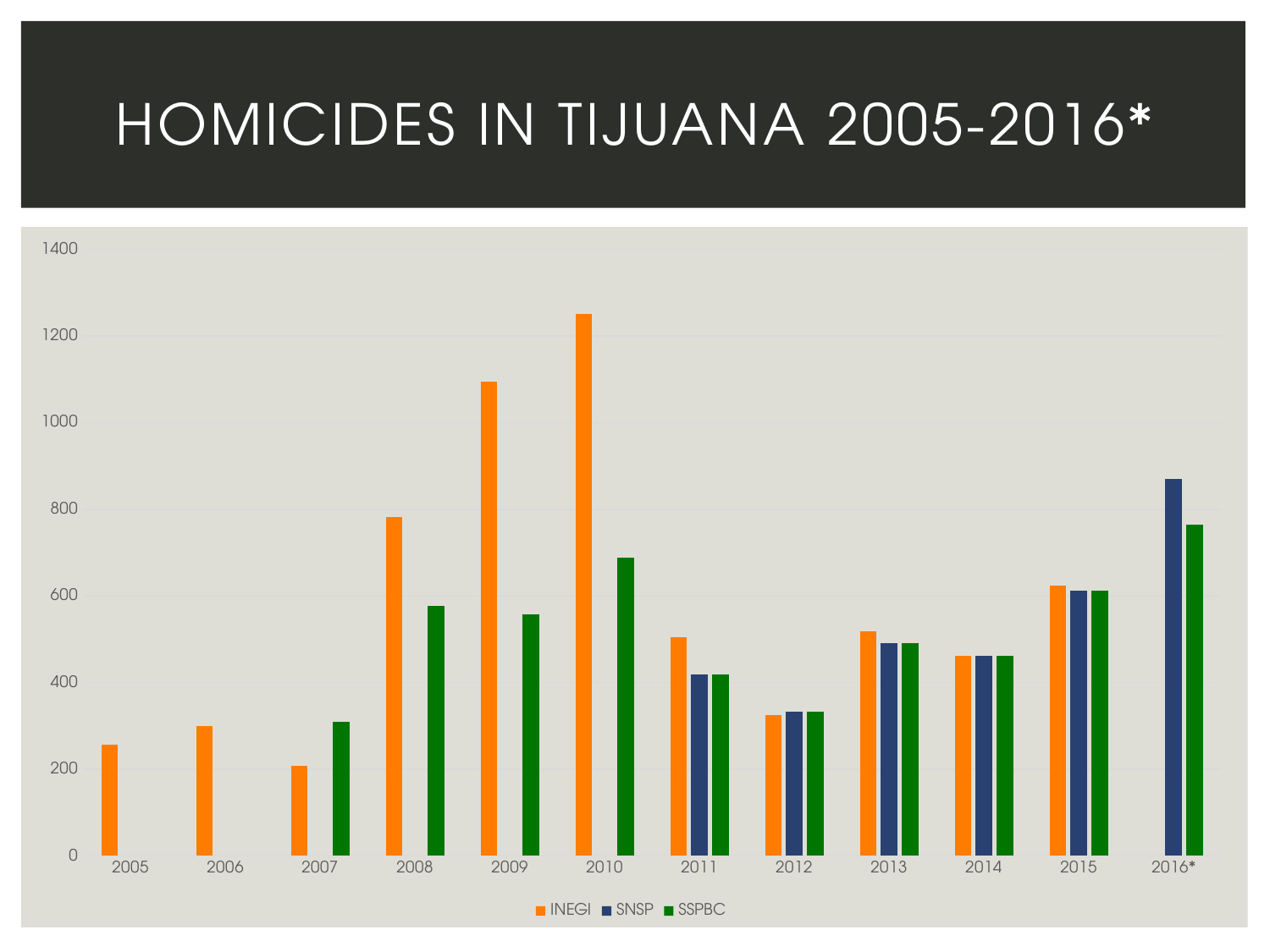

# Homicides in tijuana 2005-2016*

### Chart

| Category | INEGI | SNSP | SSPBC |
|---|---|---|---|
| 2005 | 256.0 | None | None |
| 2006 | 300.0 | None | None |
| 2007 | 207.0 | None | 310.0 |
| 2008 | 782.0 | None | 577.0 |
| 2009 | 1094.0 | None | 557.0 |
| 2010 | 1250.0 | None | 688.0 |
| 2011 | 504.0 | 418.0 | 418.0 |
| 2012 | 326.0 | 332.0 | 332.0 |
| 2013 | 519.0 | 492.0 | 492.0 |
| 2014 | 461.0 | 462.0 | 462.0 |
| 2015 | 623.0 | 612.0 | 612.0 |
| 2016* | None | 871.0 | 765.0 |